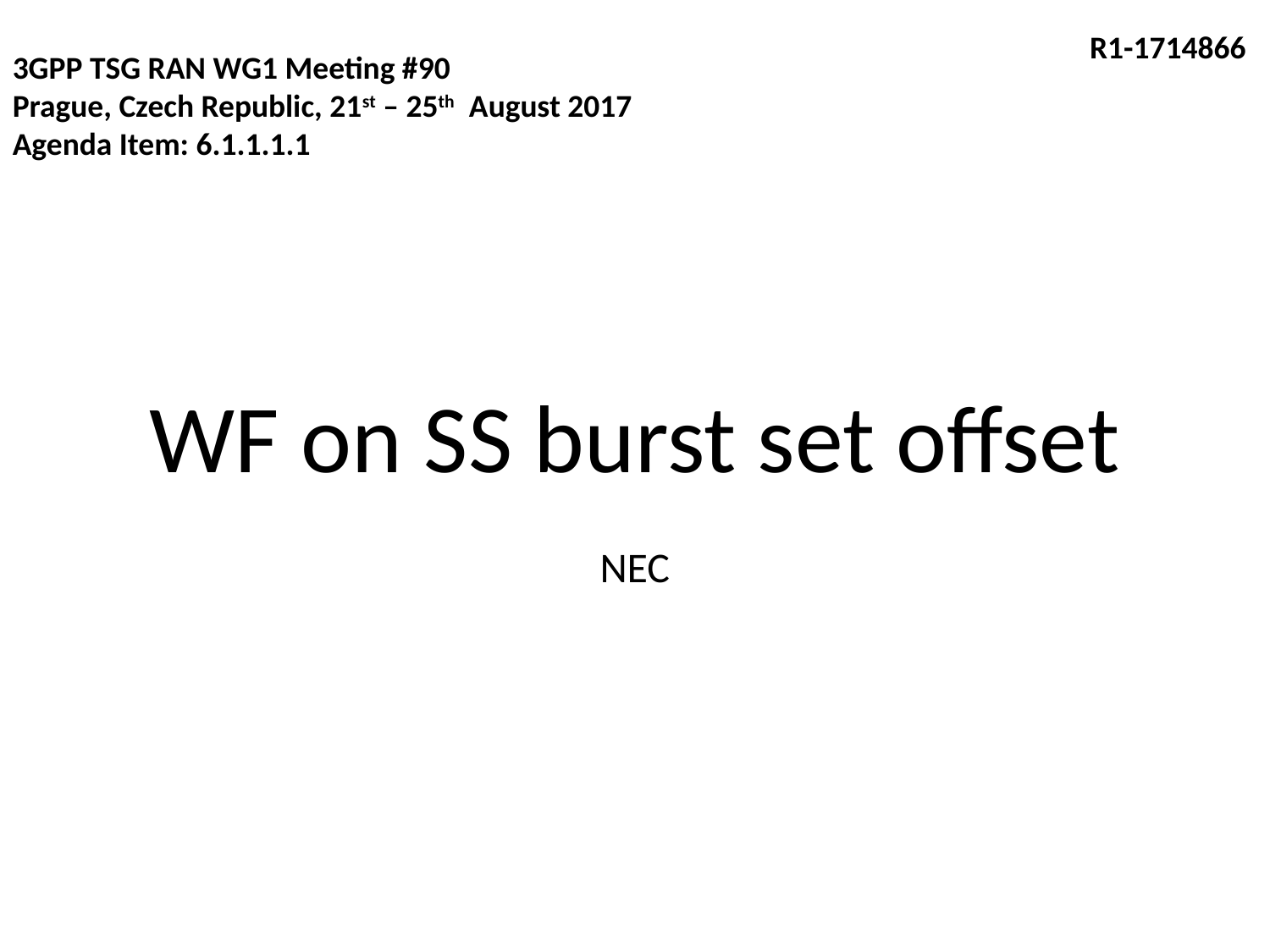

R1-1714866
3GPP TSG RAN WG1 Meeting #90
Prague, Czech Republic, 21st – 25th  August 2017
Agenda Item: 6.1.1.1.1
# WF on SS burst set offset
NEC